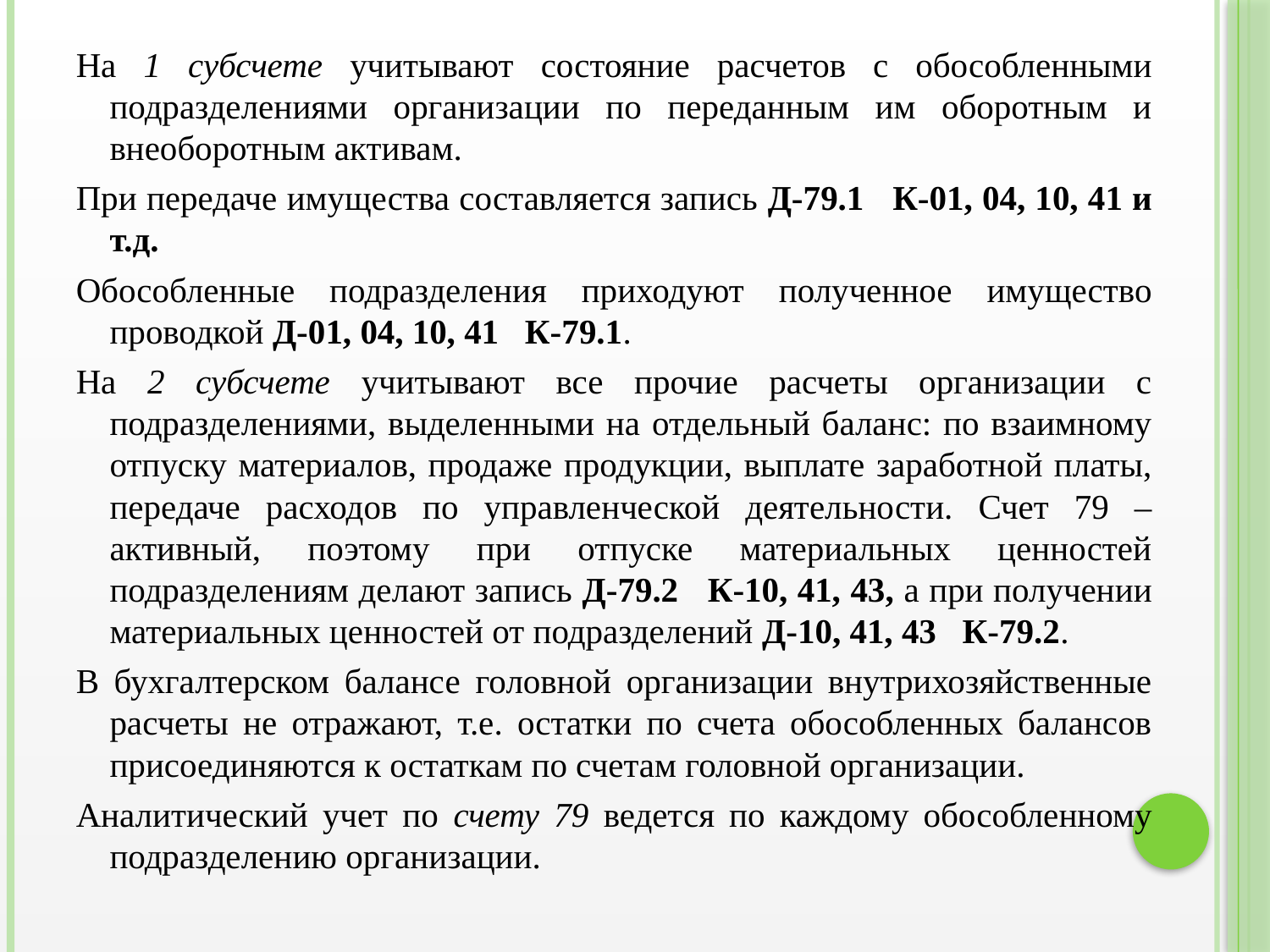

На 1 субсчете учитывают состояние расчетов с обособленными подразделениями организации по переданным им оборотным и внеоборотным активам.
При передаче имущества составляется запись Д-79.1   К-01, 04, 10, 41 и т.д.
Обособленные подразделения приходуют полученное имущество проводкой Д-01, 04, 10, 41   К-79.1.
На 2 субсчете учитывают все прочие расчеты организации с подразделениями, выделенными на отдельный баланс: по взаимному отпуску материалов, продаже продукции, выплате заработной платы, передаче расходов по управленческой деятельности. Счет 79 – активный, поэтому при отпуске материальных ценностей подразделениям делают запись Д-79.2   К-10, 41, 43, а при получении материальных ценностей от подразделений Д-10, 41, 43   К-79.2.
В бухгалтерском балансе головной организации внутрихозяйственные расчеты не отражают, т.е. остатки по счета обособленных балансов присоединяются к остаткам по счетам головной организации.
Аналитический учет по счету 79 ведется по каждому обособленному подразделению организации.